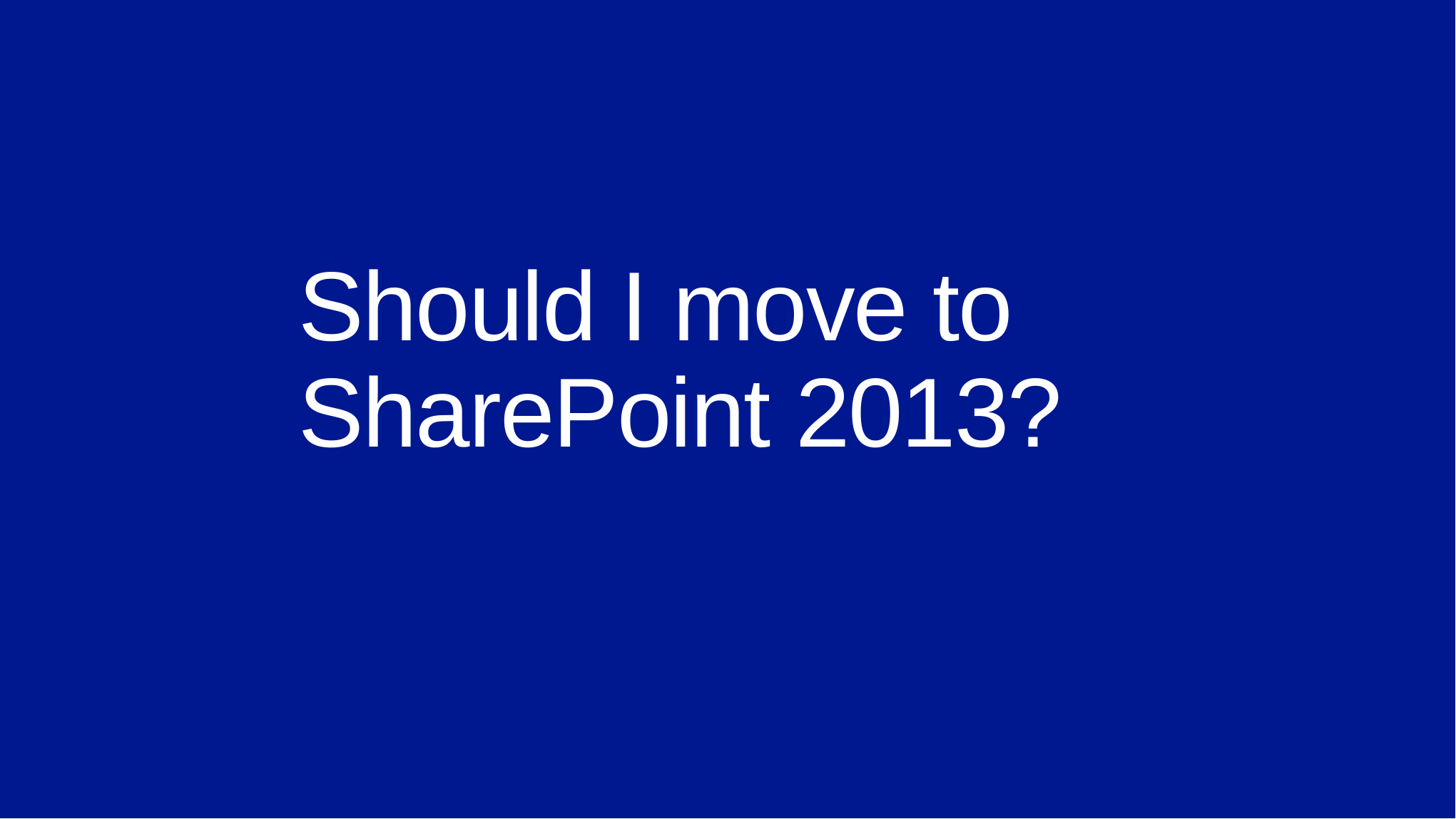

# Should I move to SharePoint 2013?